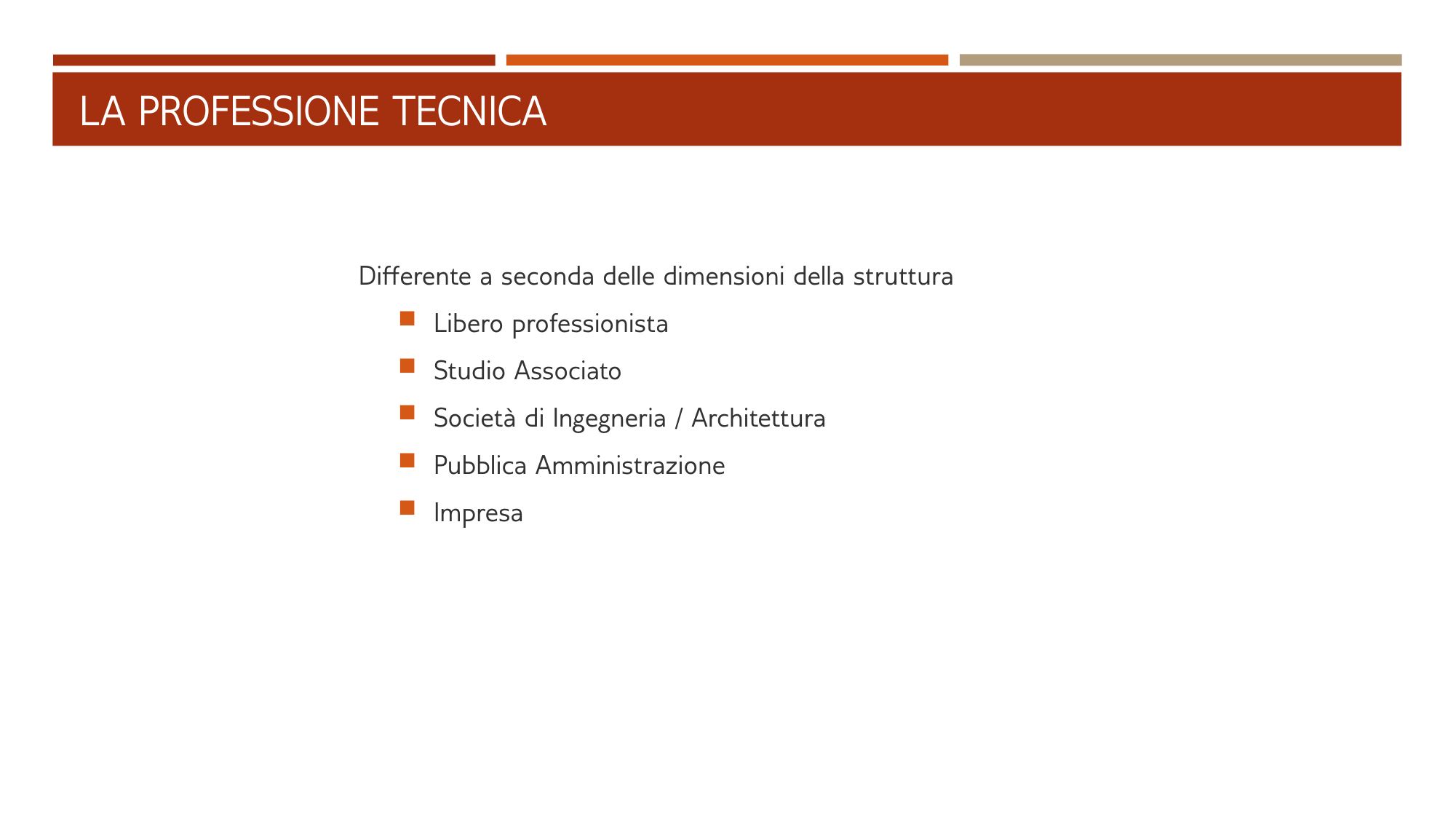

# La professione tecnica
Differente a seconda delle dimensioni della struttura
Libero professionista
Studio Associato
Società di Ingegneria / Architettura
Pubblica Amministrazione
Impresa